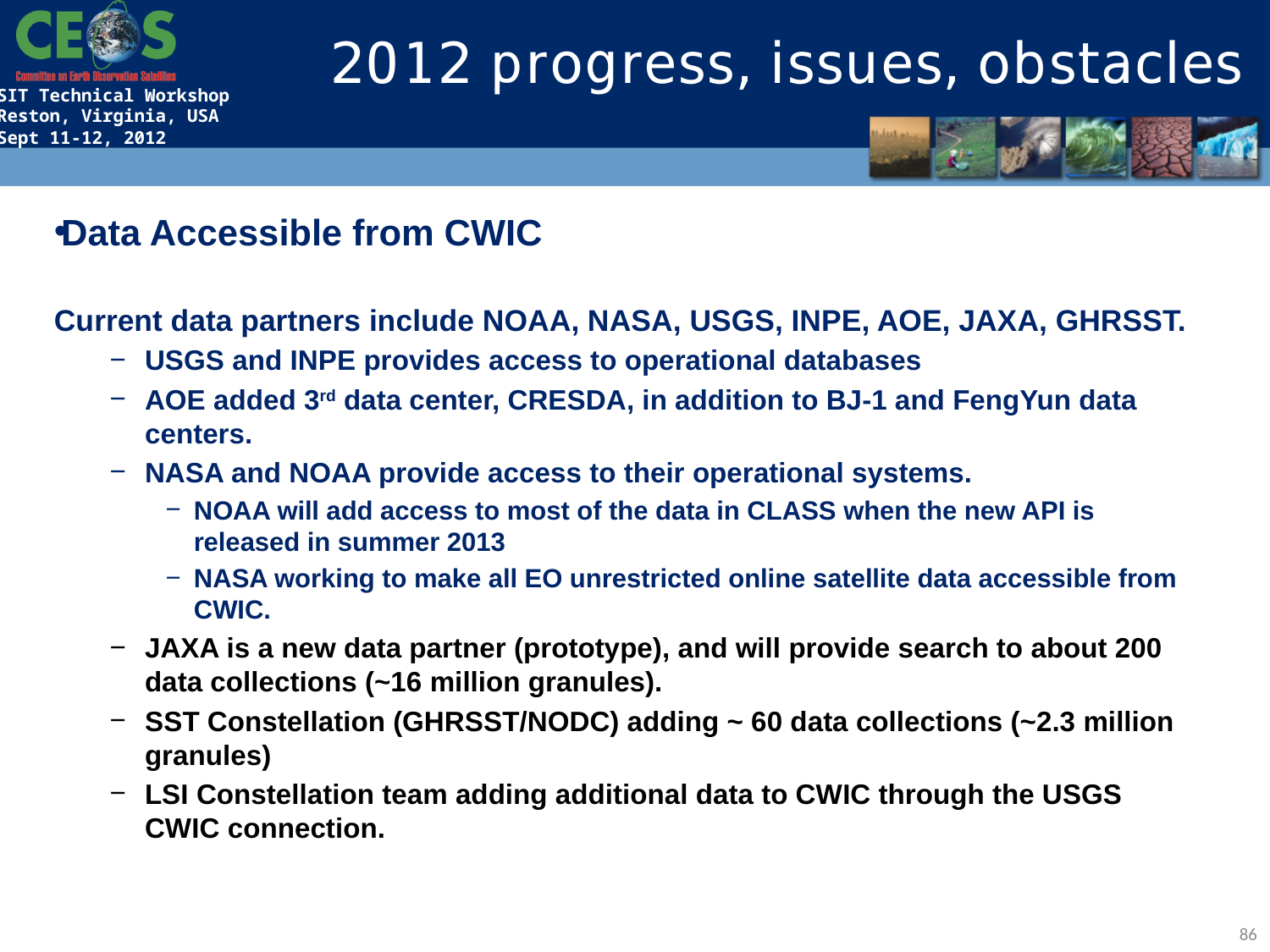

# 2012 progress, issues, obstacles
Data Accessible from CWIC

Current data partners include NOAA, NASA, USGS, INPE, AOE, JAXA, GHRSST.
USGS and INPE provides access to operational databases
AOE added 3rd data center, CRESDA, in addition to BJ-1 and FengYun data centers.
NASA and NOAA provide access to their operational systems.
NOAA will add access to most of the data in CLASS when the new API is released in summer 2013
NASA working to make all EO unrestricted online satellite data accessible from CWIC.
JAXA is a new data partner (prototype), and will provide search to about 200 data collections (~16 million granules).
SST Constellation (GHRSST/NODC) adding ~ 60 data collections (~2.3 million granules)
LSI Constellation team adding additional data to CWIC through the USGS CWIC connection.
86